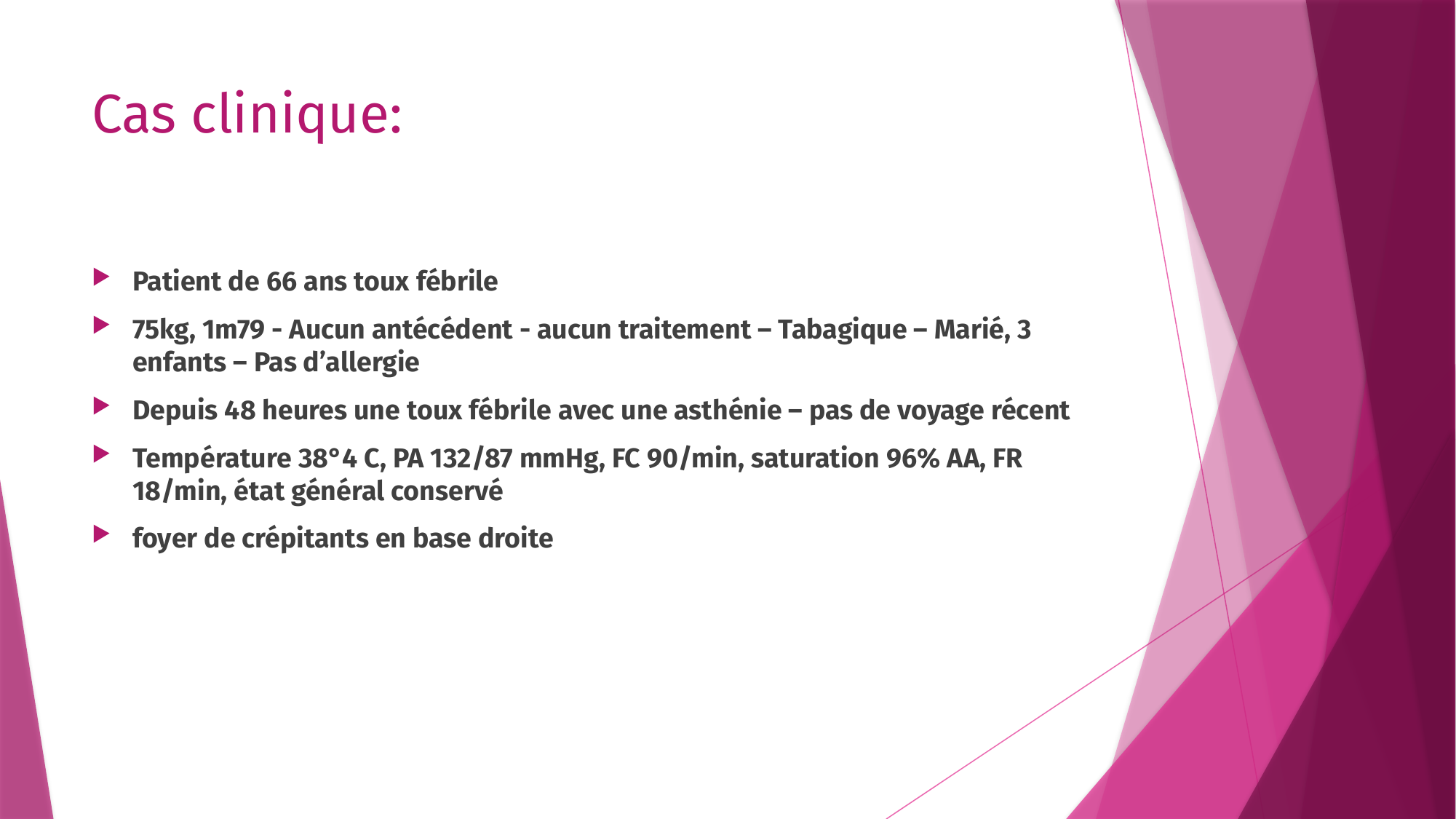

# Cas clinique:
Patient de 66 ans toux fébrile
75kg, 1m79 - Aucun antécédent - aucun traitement – Tabagique – Marié, 3 enfants – Pas d’allergie
Depuis 48 heures une toux fébrile avec une asthénie – pas de voyage récent
Température 38°4 C, PA 132/87 mmHg, FC 90/min, saturation 96% AA, FR 18/min, état général conservé
foyer de crépitants en base droite